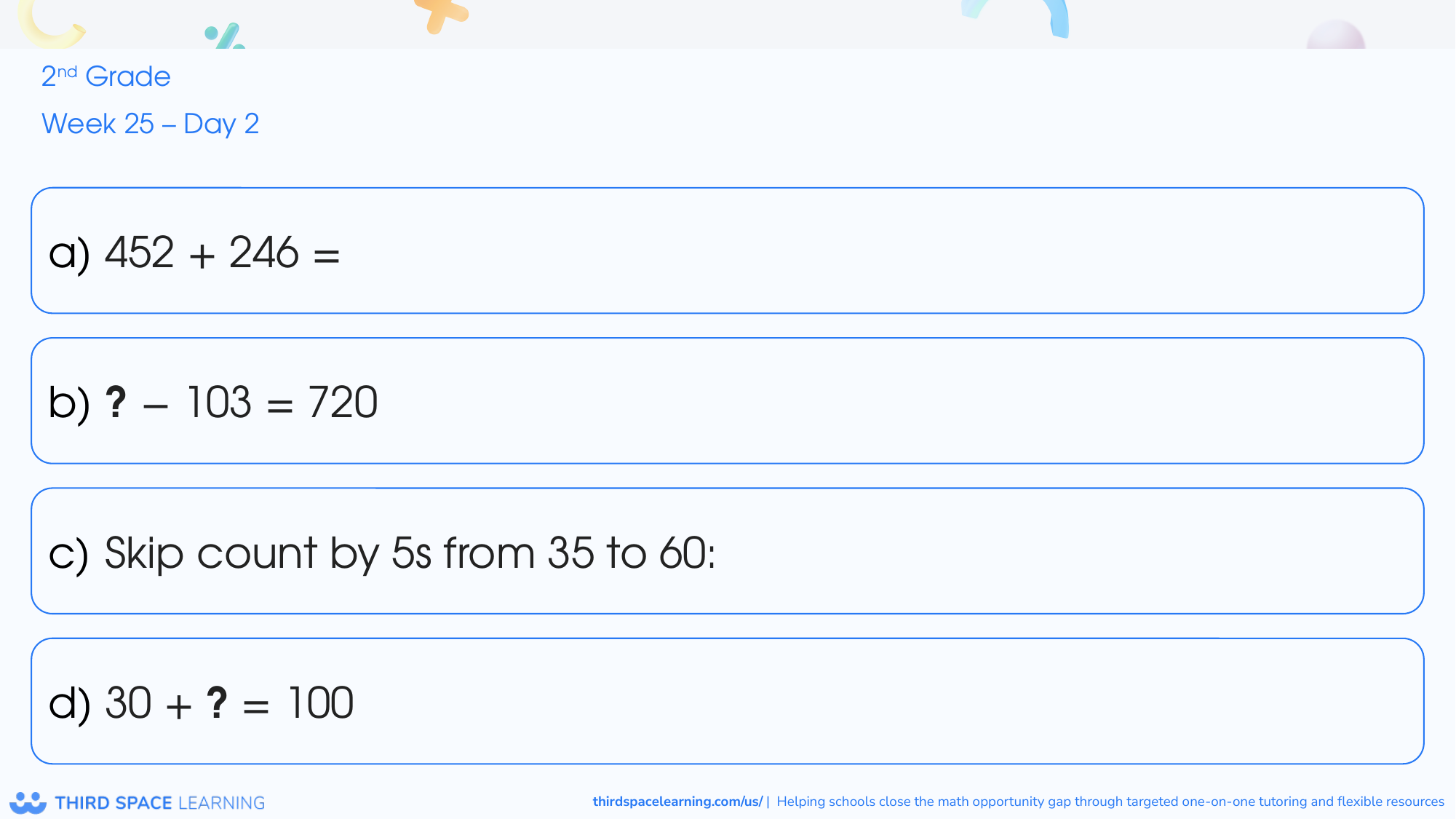

2nd Grade
Week 25 – Day 2
452 + 246 =
? − 103 = 720
Skip count by 5s from 35 to 60:
30 + ? = 100